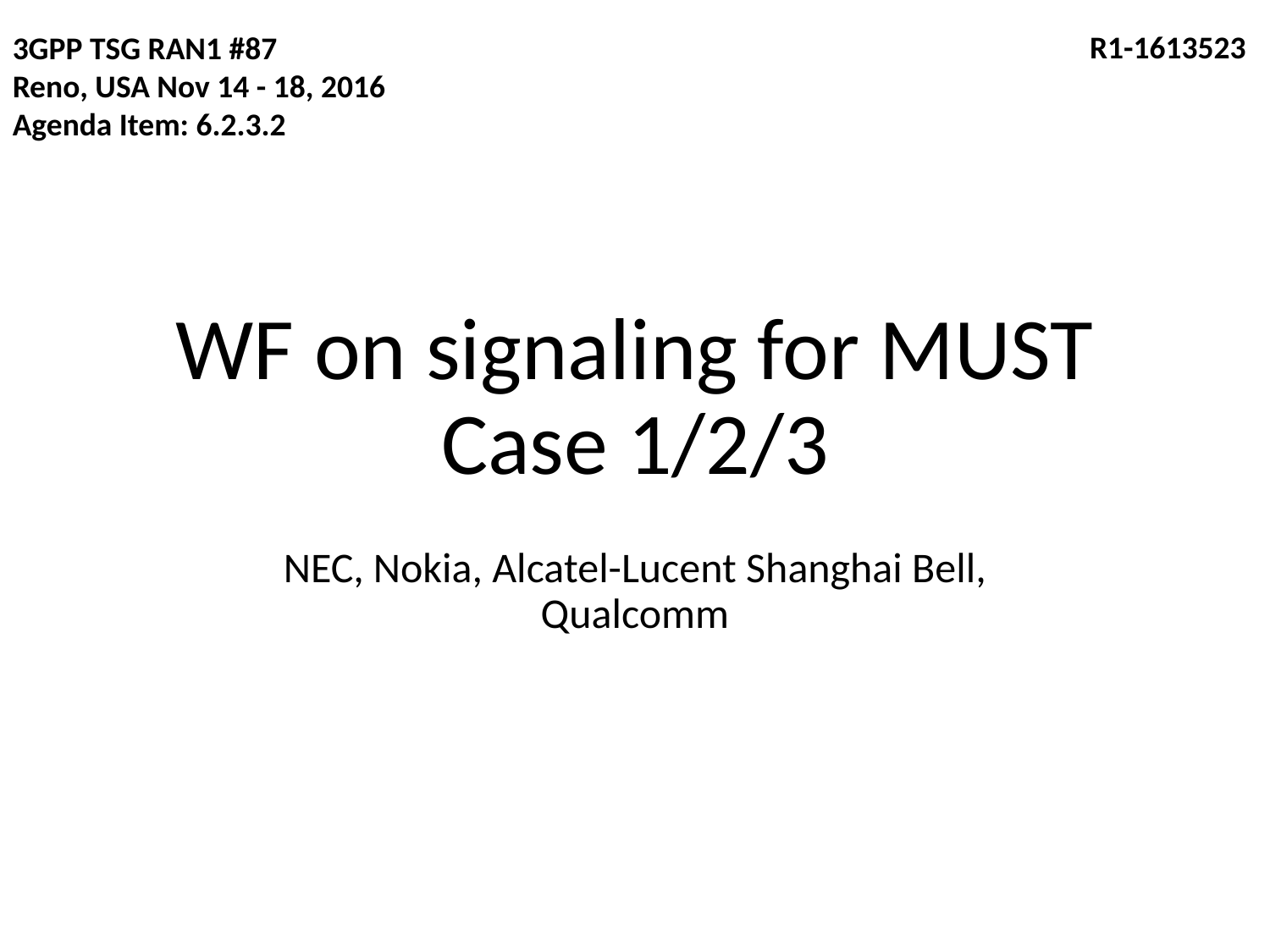

3GPP TSG RAN1 #87
Reno, USA Nov 14 - 18, 2016
Agenda Item: 6.2.3.2

 R1-1613523
# WF on signaling for MUST Case 1/2/3
NEC, Nokia, Alcatel-Lucent Shanghai Bell, Qualcomm